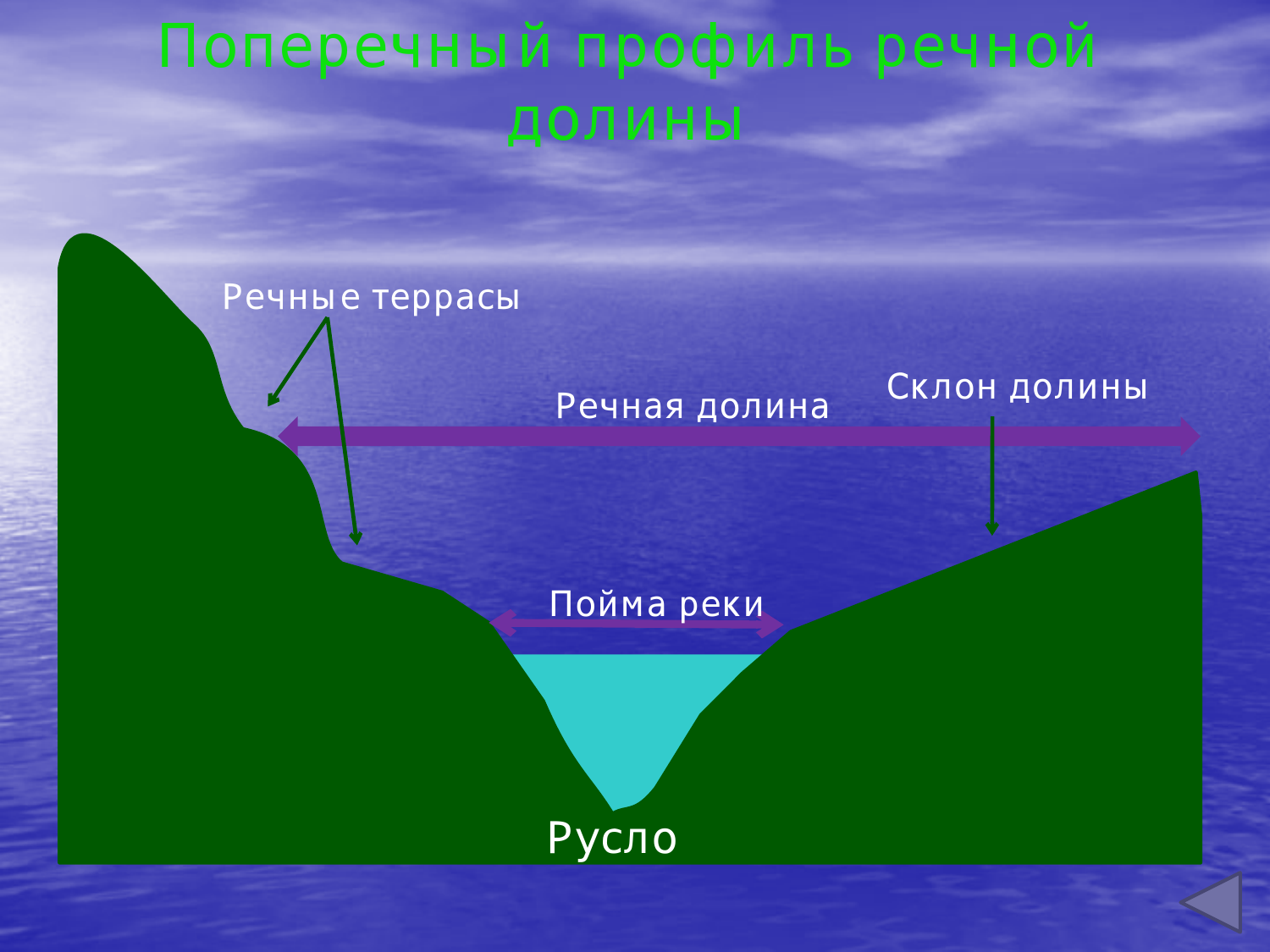

# Поперечный профиль речной долины

Речные террасы
Склон долины
Речная долина

Пойма реки

Русло